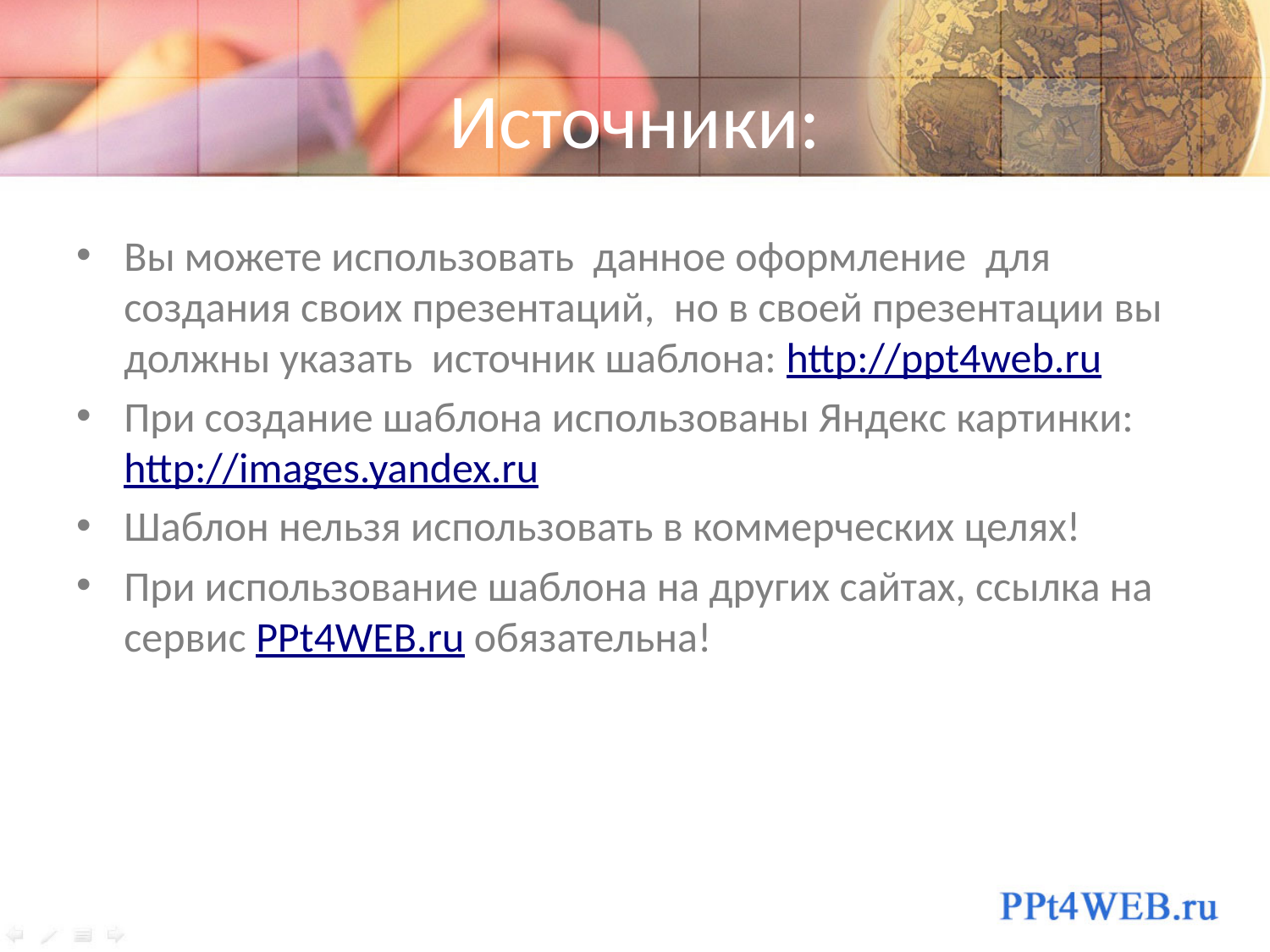

# Источники:
Вы можете использовать  данное оформление  для создания своих презентаций,  но в своей презентации вы должны указать  источник шаблона: http://ppt4web.ru
При создание шаблона использованы Яндекс картинки: http://images.yandex.ru
Шаблон нельзя использовать в коммерческих целях!
При использование шаблона на других сайтах, ссылка на сервис PPt4WEB.ru обязательна!